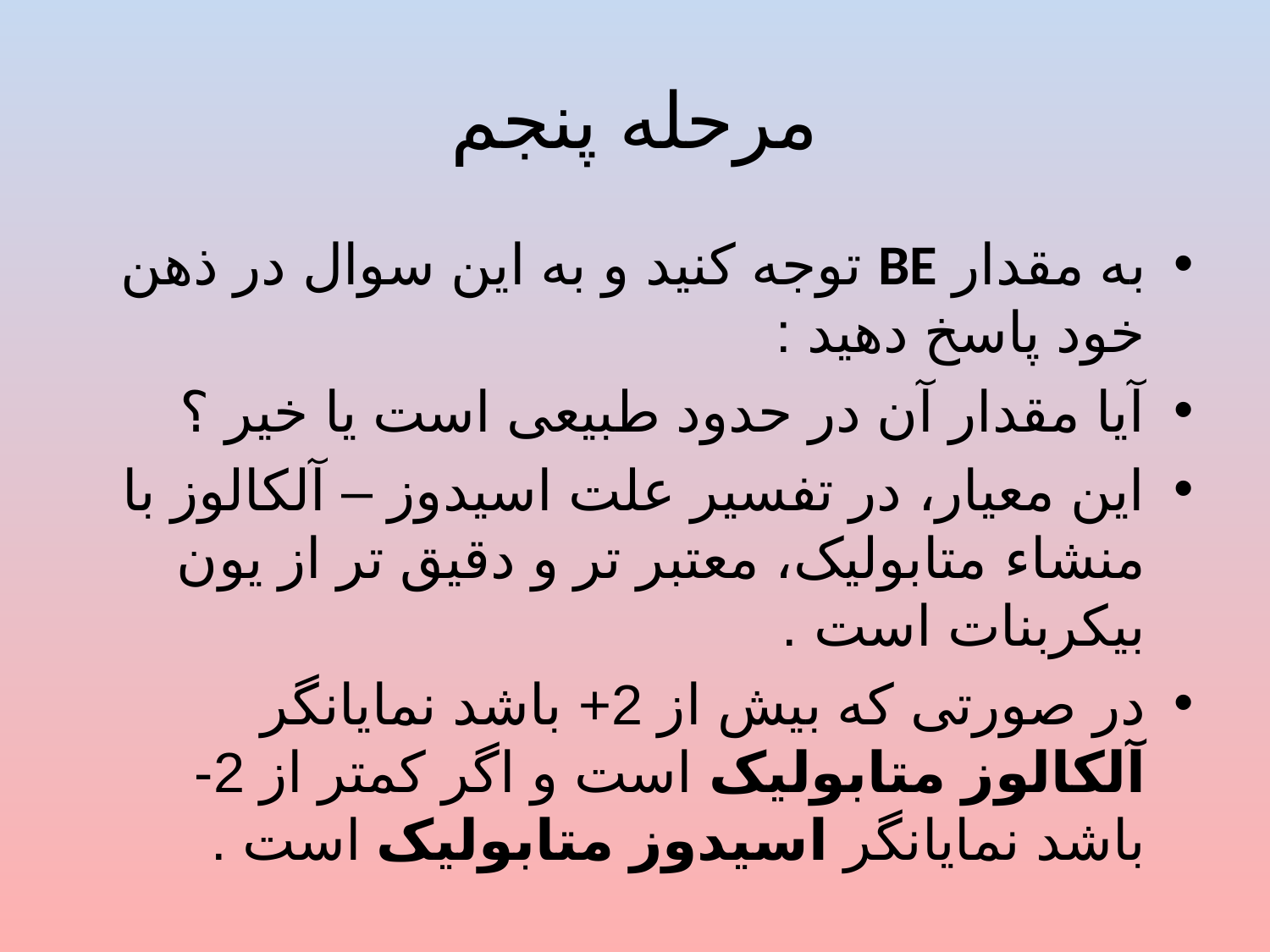

# مرحله پنجم
به مقدار BE توجه کنید و به این سوال در ذهن خود پاسخ دهید :
آیا مقدار آن در حدود طبیعی است یا خیر ؟
این معیار، در تفسیر علت اسیدوز – آلکالوز با منشاء متابولیک، معتبر تر و دقیق تر از یون بیکربنات است .
در صورتی که بیش از 2+ باشد نمایانگر آلکالوز متابولیک است و اگر کمتر از 2- باشد نمایانگر اسیدوز متابولیک است .